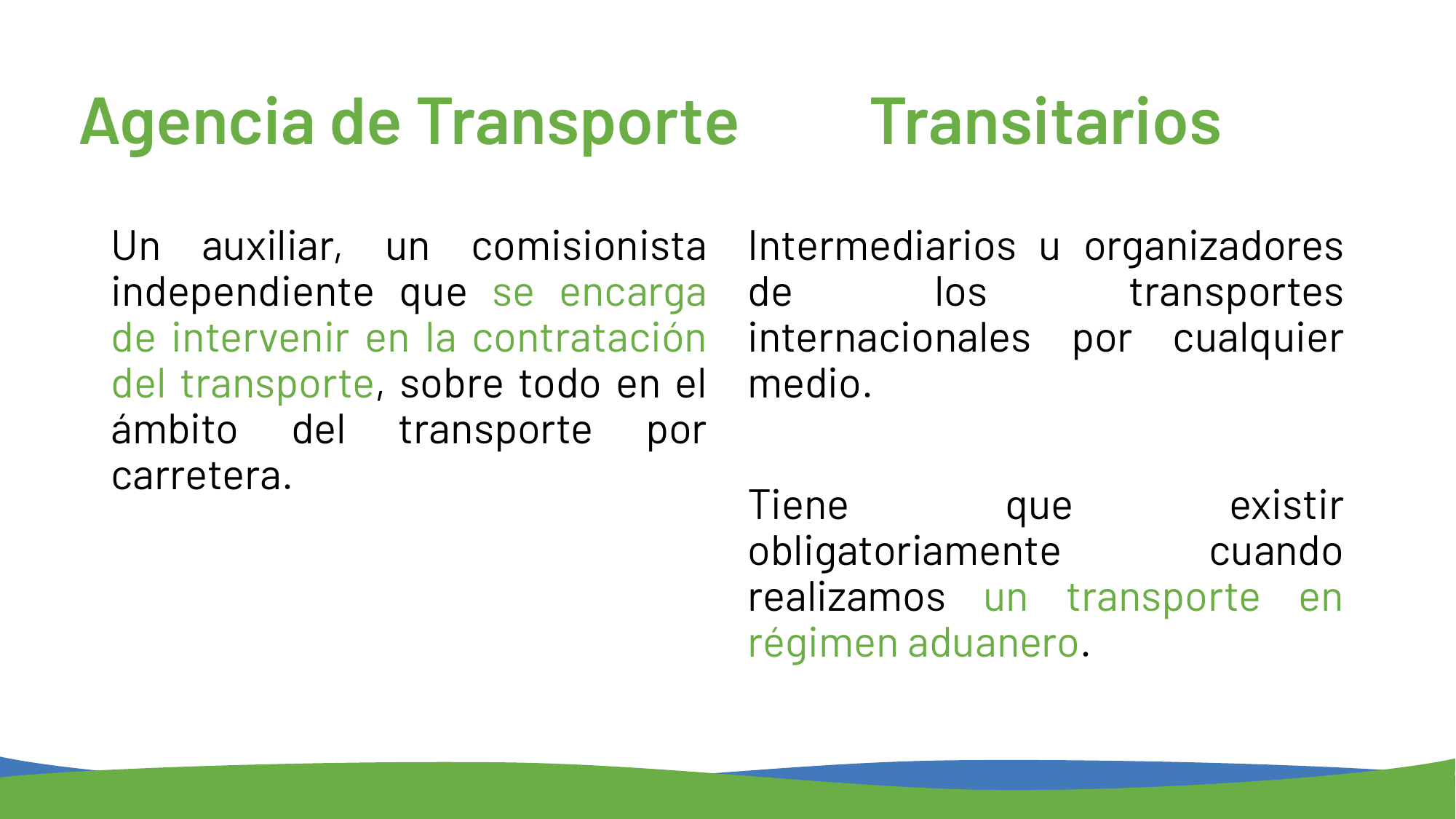

# Agencia de Transporte
Transitarios
Un auxiliar, un comisionista independiente que se encarga de intervenir en la contratación del transporte, sobre todo en el ámbito del transporte por carretera.

Intermediarios u organizadores de los transportes internacionales por cualquier medio.

Tiene que existir obligatoriamente cuando realizamos un transporte en régimen aduanero.